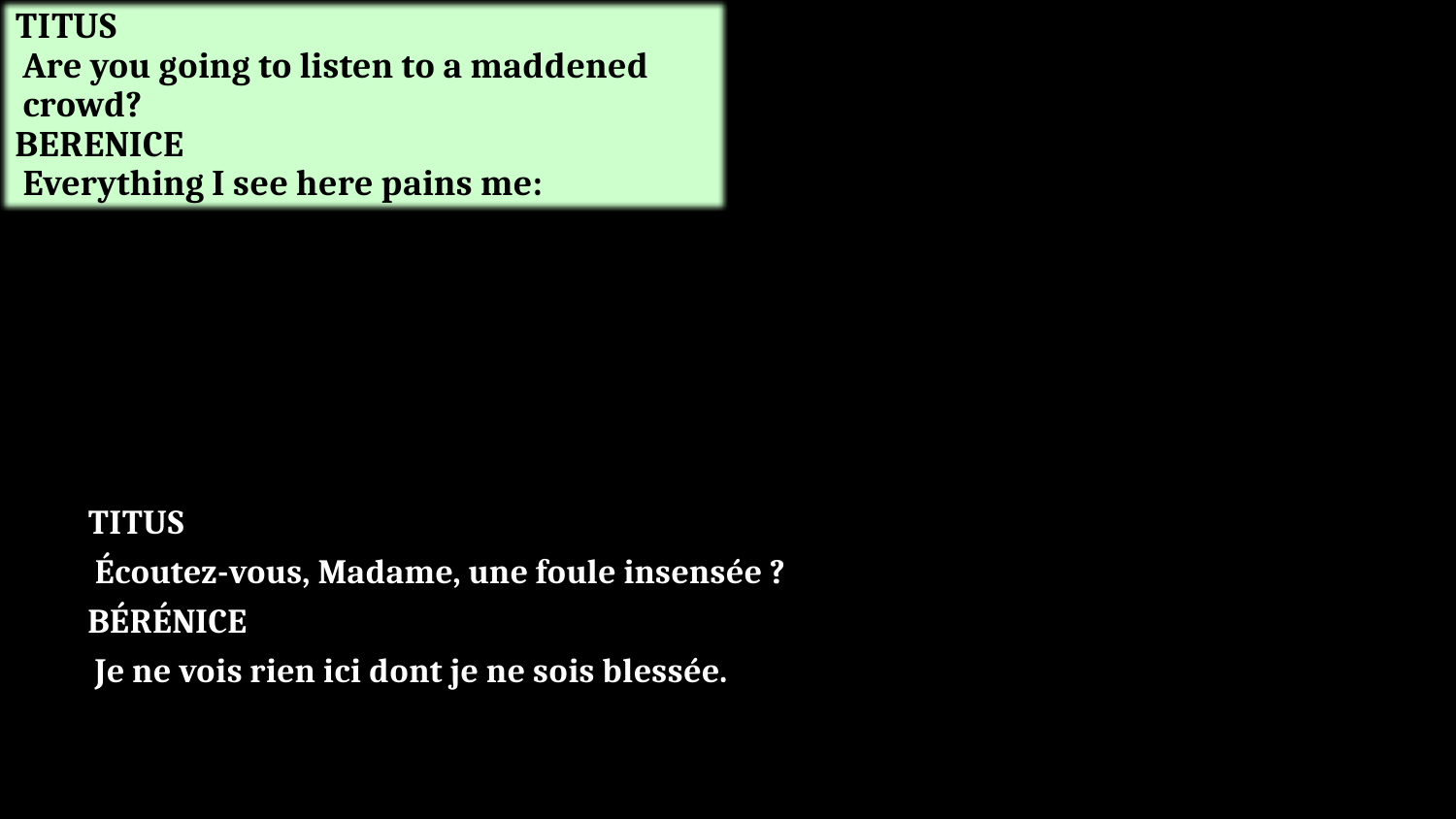

TITUS
 Are you going to listen to a maddened
 crowd?
BERENICE
 Everything I see here pains me:
# TITUS Écoutez-vous, Madame, une foule insensée ? BÉRÉNICE Je ne vois rien ici dont je ne sois blessée.